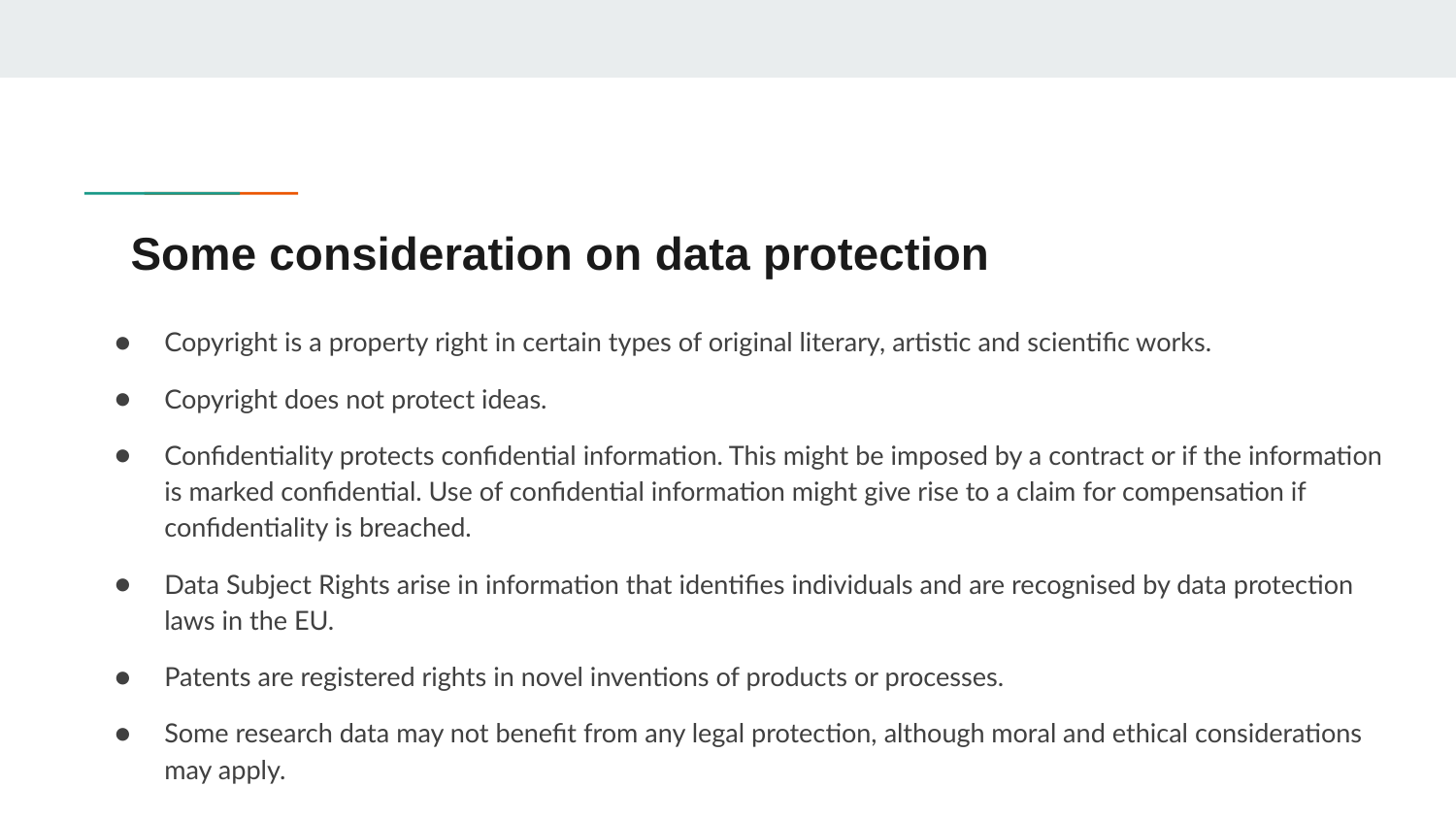

# Some consideration on data protection
Copyright is a property right in certain types of original literary, artistic and scientific works.
Copyright does not protect ideas.
Confidentiality protects confidential information. This might be imposed by a contract or if the information is marked confidential. Use of confidential information might give rise to a claim for compensation if confidentiality is breached.
Data Subject Rights arise in information that identifies individuals and are recognised by data protection laws in the EU.
Patents are registered rights in novel inventions of products or processes.
Some research data may not benefit from any legal protection, although moral and ethical considerations may apply.